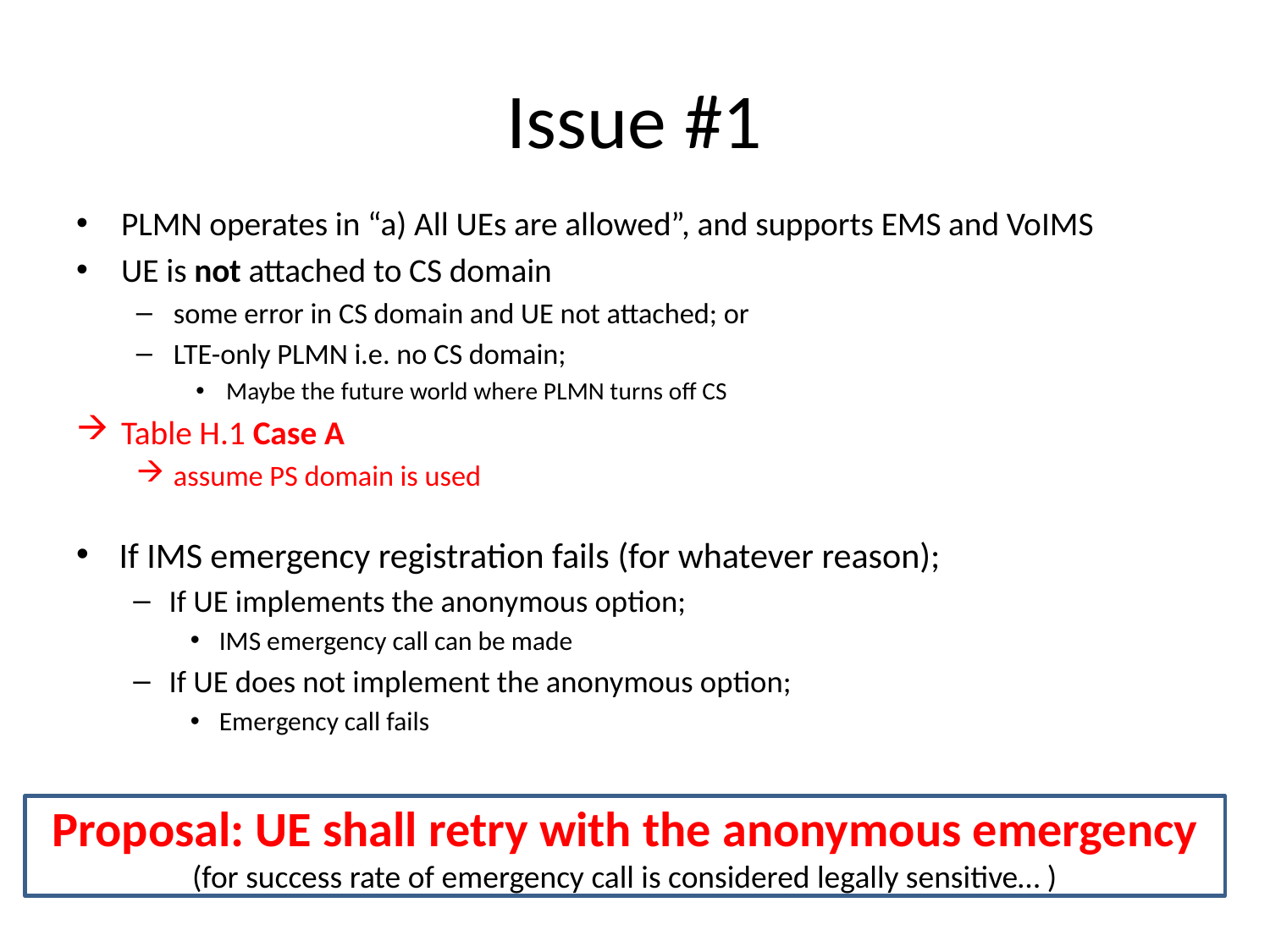

# Issue #1
PLMN operates in “a) All UEs are allowed”, and supports EMS and VoIMS
UE is not attached to CS domain
some error in CS domain and UE not attached; or
LTE-only PLMN i.e. no CS domain;
Maybe the future world where PLMN turns off CS
Table H.1 Case A
assume PS domain is used
If IMS emergency registration fails (for whatever reason);
If UE implements the anonymous option;
IMS emergency call can be made
If UE does not implement the anonymous option;
Emergency call fails
Proposal: UE shall retry with the anonymous emergency
(for success rate of emergency call is considered legally sensitive… )